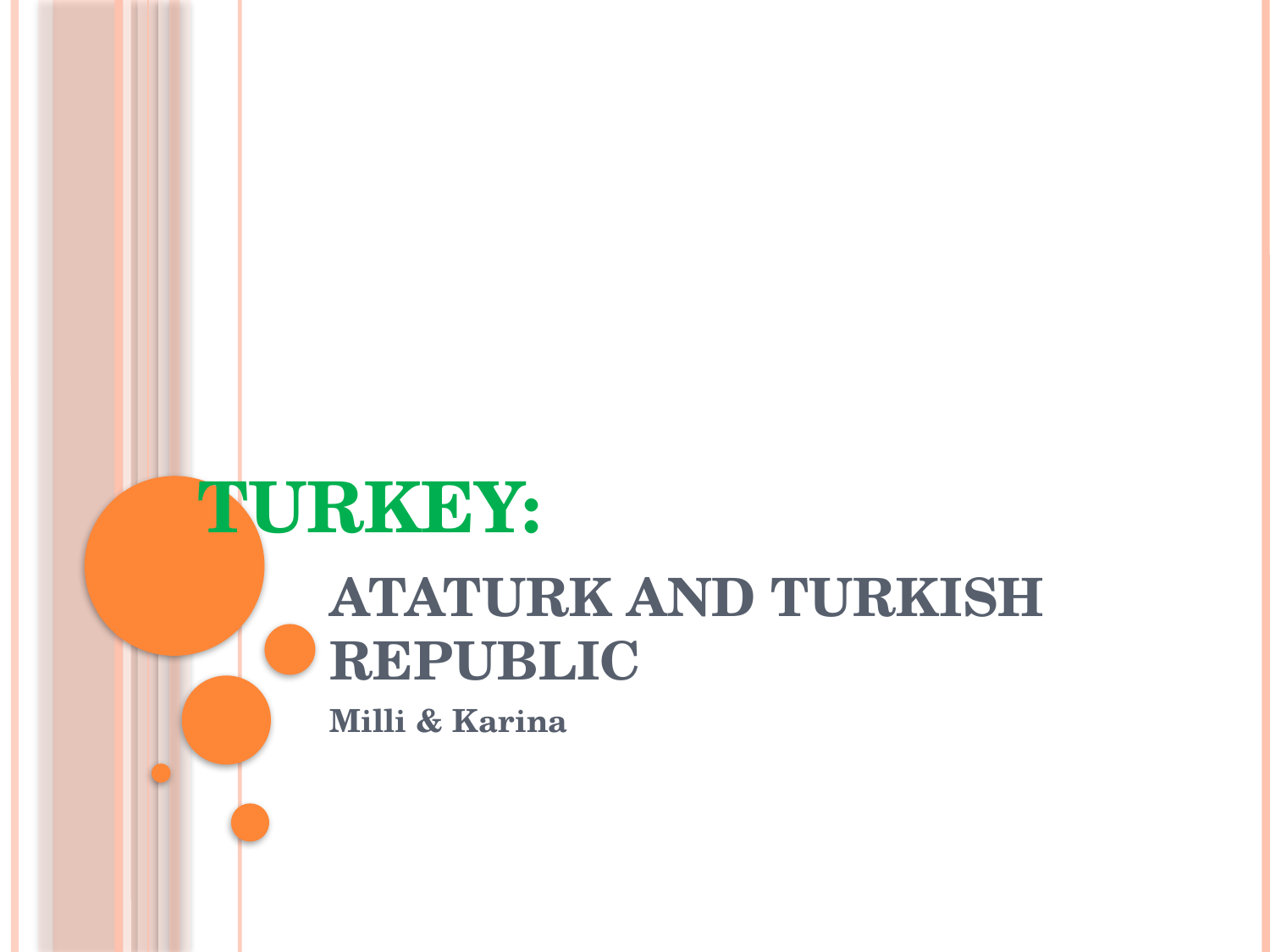

# Ataturk and Turkish Republic
TURKEY:
Milli & Karina